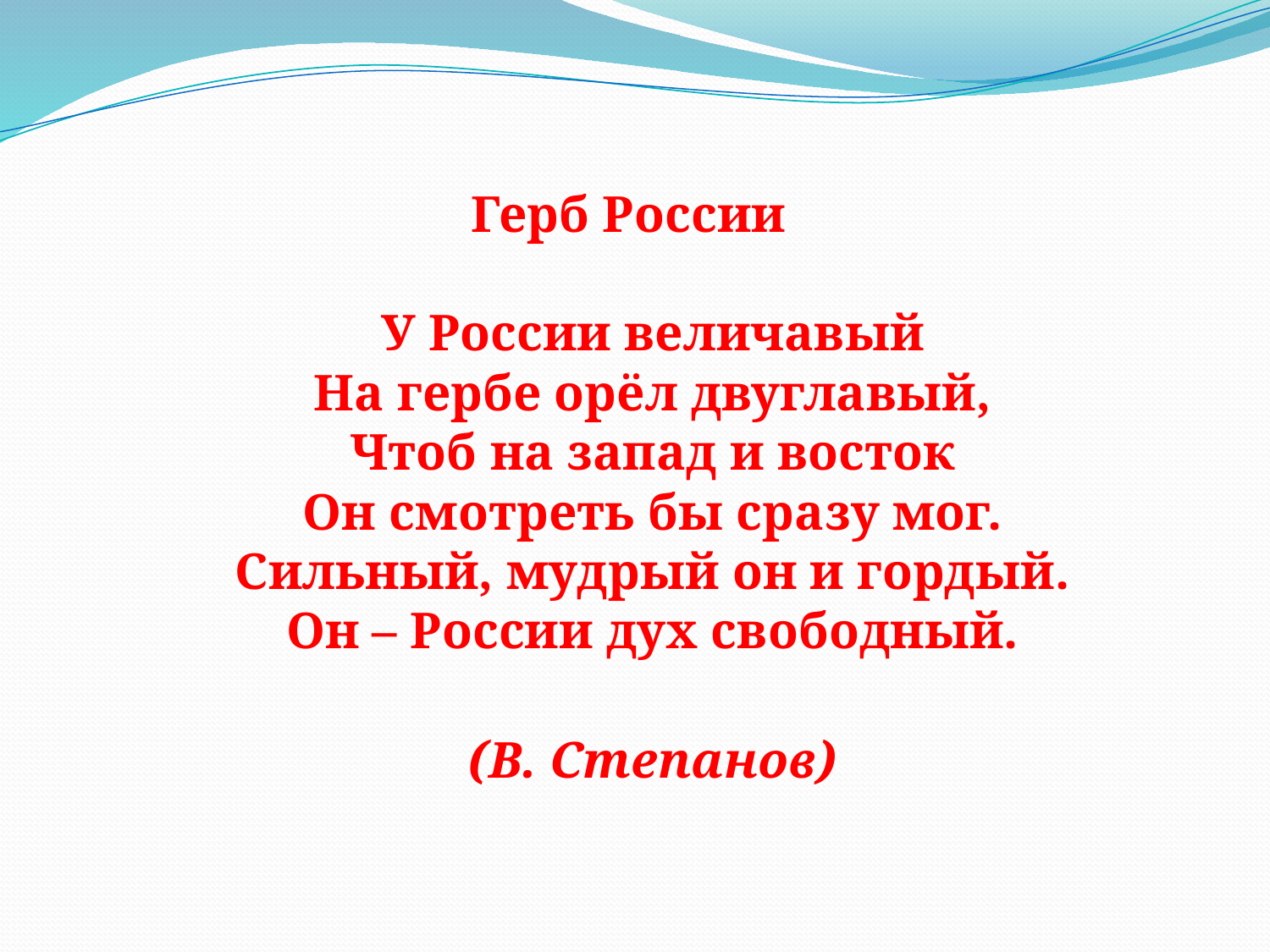

Герб России
У России величавый
На гербе орёл двуглавый,
Чтоб на запад и восток
Он смотреть бы сразу мог.
Сильный, мудрый он и гордый.
Он – России дух свободный.
(В. Степанов)